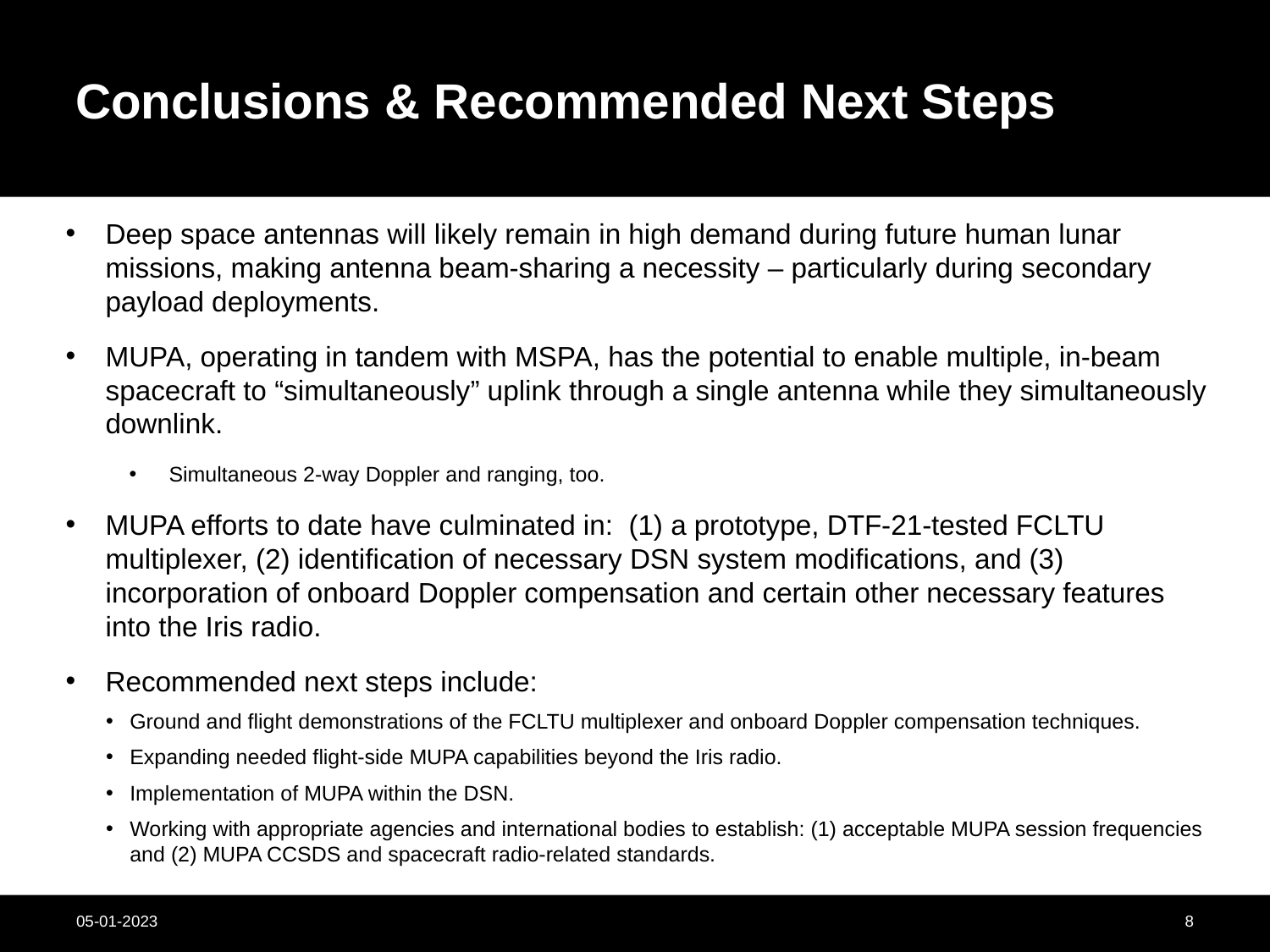

# Conclusions & Recommended Next Steps
Deep space antennas will likely remain in high demand during future human lunar missions, making antenna beam-sharing a necessity – particularly during secondary payload deployments.
MUPA, operating in tandem with MSPA, has the potential to enable multiple, in-beam spacecraft to “simultaneously” uplink through a single antenna while they simultaneously downlink.
Simultaneous 2-way Doppler and ranging, too.
MUPA efforts to date have culminated in:  (1) a prototype, DTF-21-tested FCLTU multiplexer, (2) identification of necessary DSN system modifications, and (3) incorporation of onboard Doppler compensation and certain other necessary features into the Iris radio.
Recommended next steps include:
Ground and flight demonstrations of the FCLTU multiplexer and onboard Doppler compensation techniques.
Expanding needed flight-side MUPA capabilities beyond the Iris radio.
Implementation of MUPA within the DSN.
Working with appropriate agencies and international bodies to establish: (1) acceptable MUPA session frequencies and (2) MUPA CCSDS and spacecraft radio-related standards.
8
05-01-2023